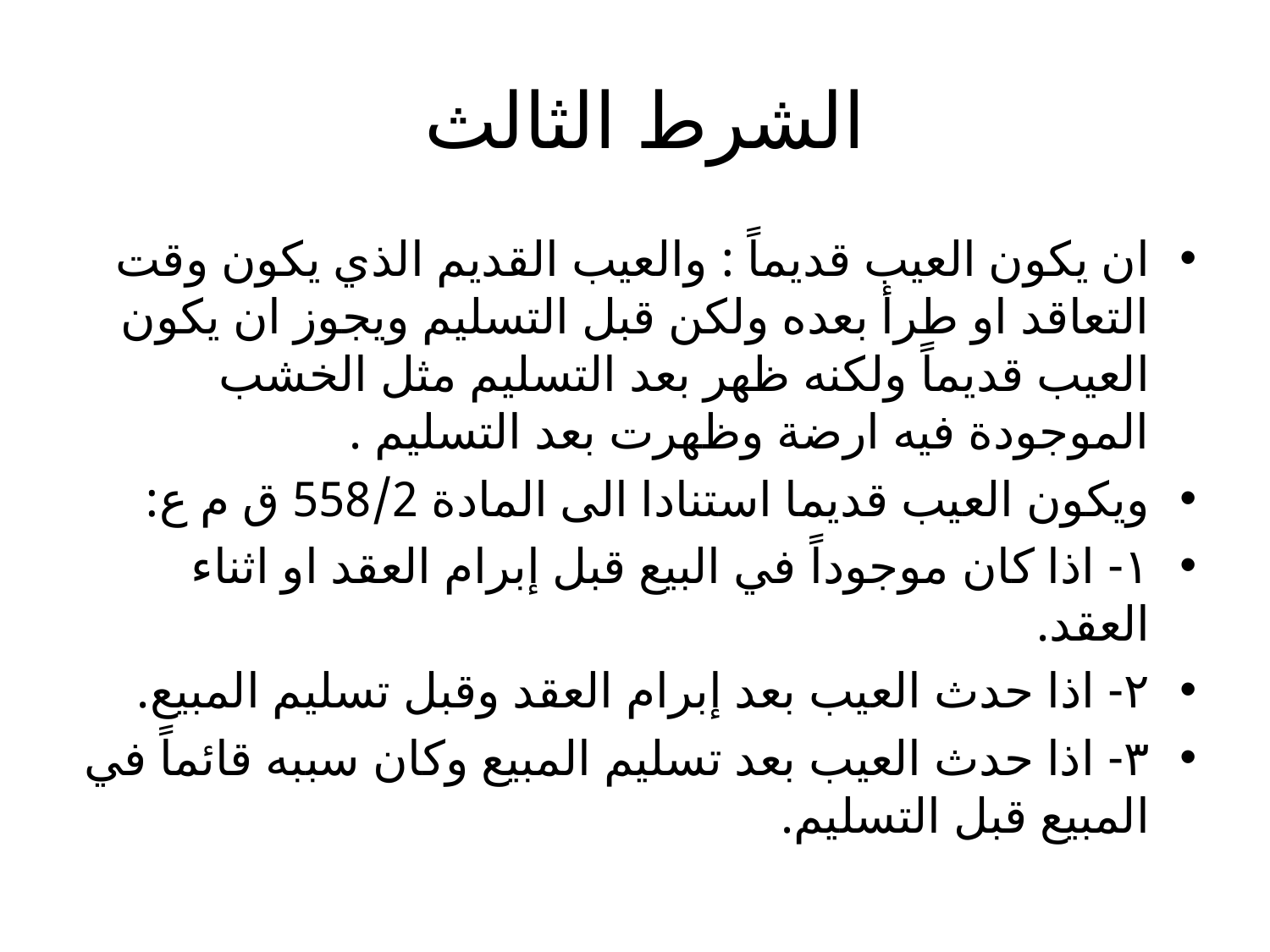

# الشرط الثالث
ان يكون العيب قديماً : والعيب القديم الذي يكون وقت التعاقد او طرأ بعده ولكن قبل التسليم ويجوز ان يكون العيب قديماً ولكنه ظهر بعد التسليم مثل الخشب الموجودة فيه ارضة وظهرت بعد التسليم .
ويكون العيب قديما استنادا الى المادة 558/2 ق م ع:
١- اذا كان موجوداً في البيع قبل إبرام العقد او اثناء العقد.
٢- اذا حدث العيب بعد إبرام العقد وقبل تسليم المبيع.
٣- اذا حدث العيب بعد تسليم المبيع وكان سببه قائماً في المبيع قبل التسليم.